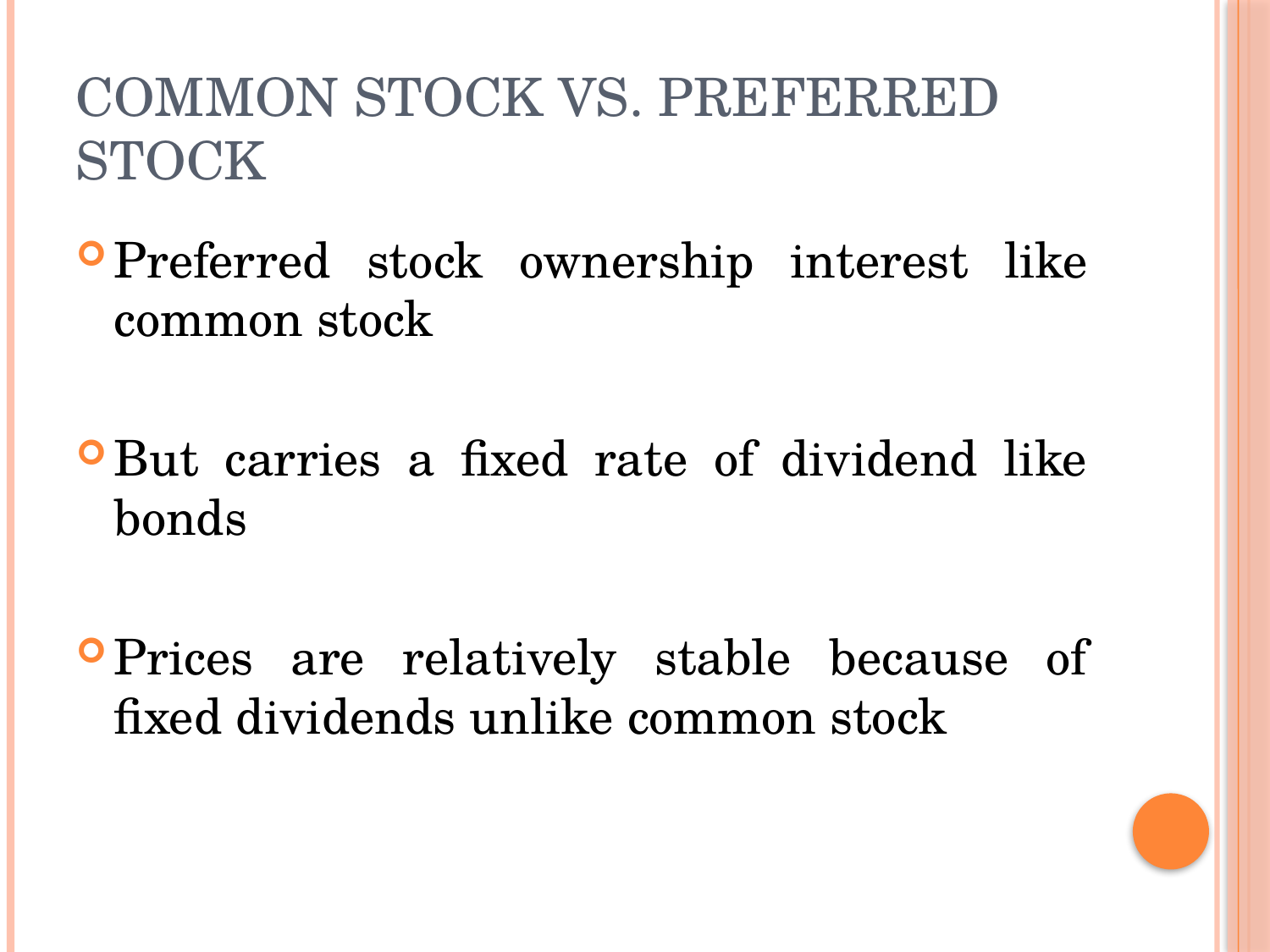

# Common stock vs. preferred stock
Preferred stock ownership interest like common stock

But carries a fixed rate of dividend like bonds

Prices are relatively stable because of fixed dividends unlike common stock